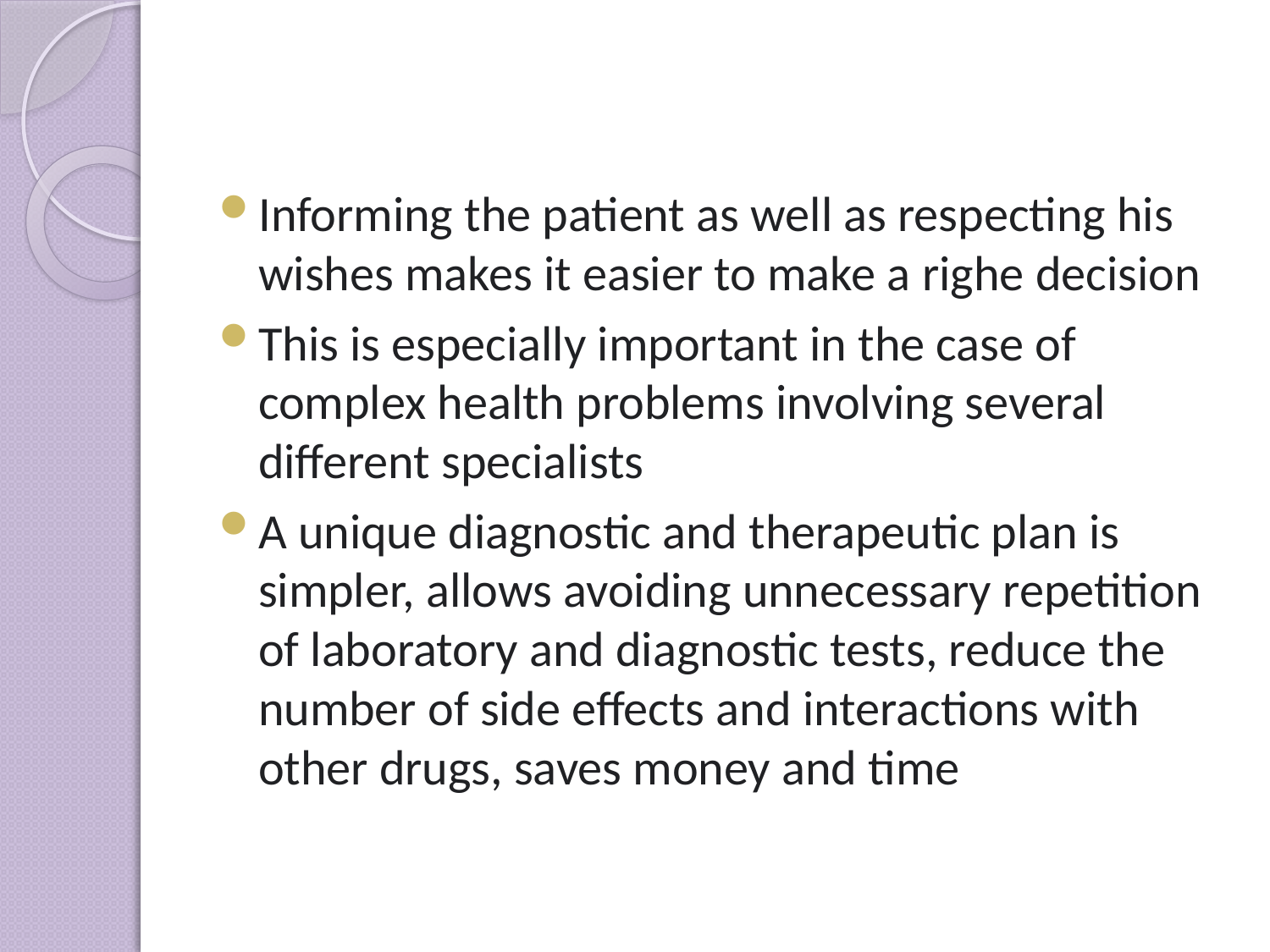

Informing the patient as well as respecting his wishes makes it easier to make a righe decision
This is especially important in the case of complex health problems involving several different specialists
A unique diagnostic and therapeutic plan is simpler, allows avoiding unnecessary repetition of laboratory and diagnostic tests, reduce the number of side effects and interactions with other drugs, saves money and time